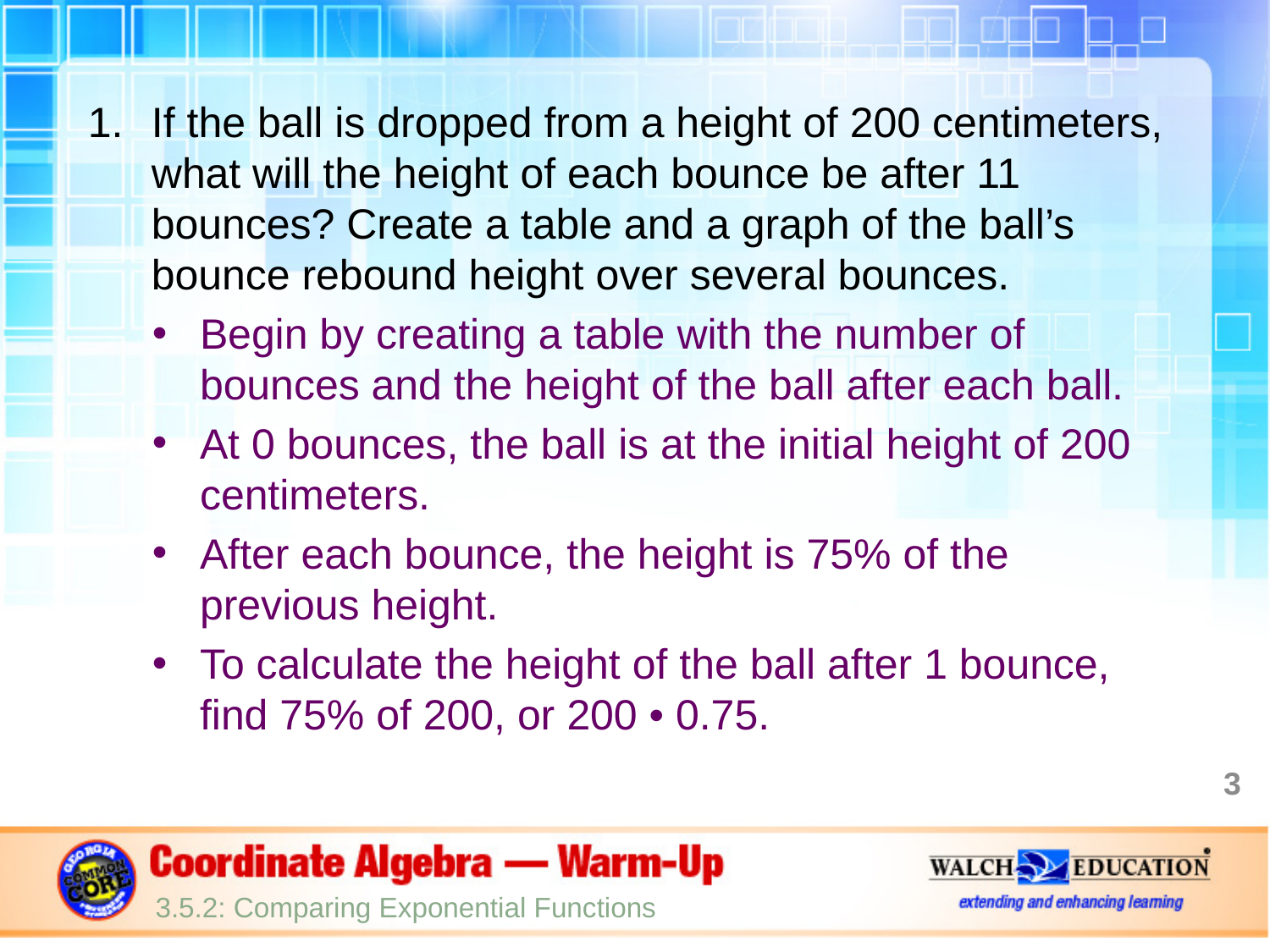

If the ball is dropped from a height of 200 centimeters, what will the height of each bounce be after 11 bounces? Create a table and a graph of the ball’s bounce rebound height over several bounces.
Begin by creating a table with the number of bounces and the height of the ball after each ball.
At 0 bounces, the ball is at the initial height of 200 centimeters.
After each bounce, the height is 75% of the previous height.
To calculate the height of the ball after 1 bounce, find 75% of 200, or 200 • 0.75.
3

3.5.2: Comparing Exponential Functions